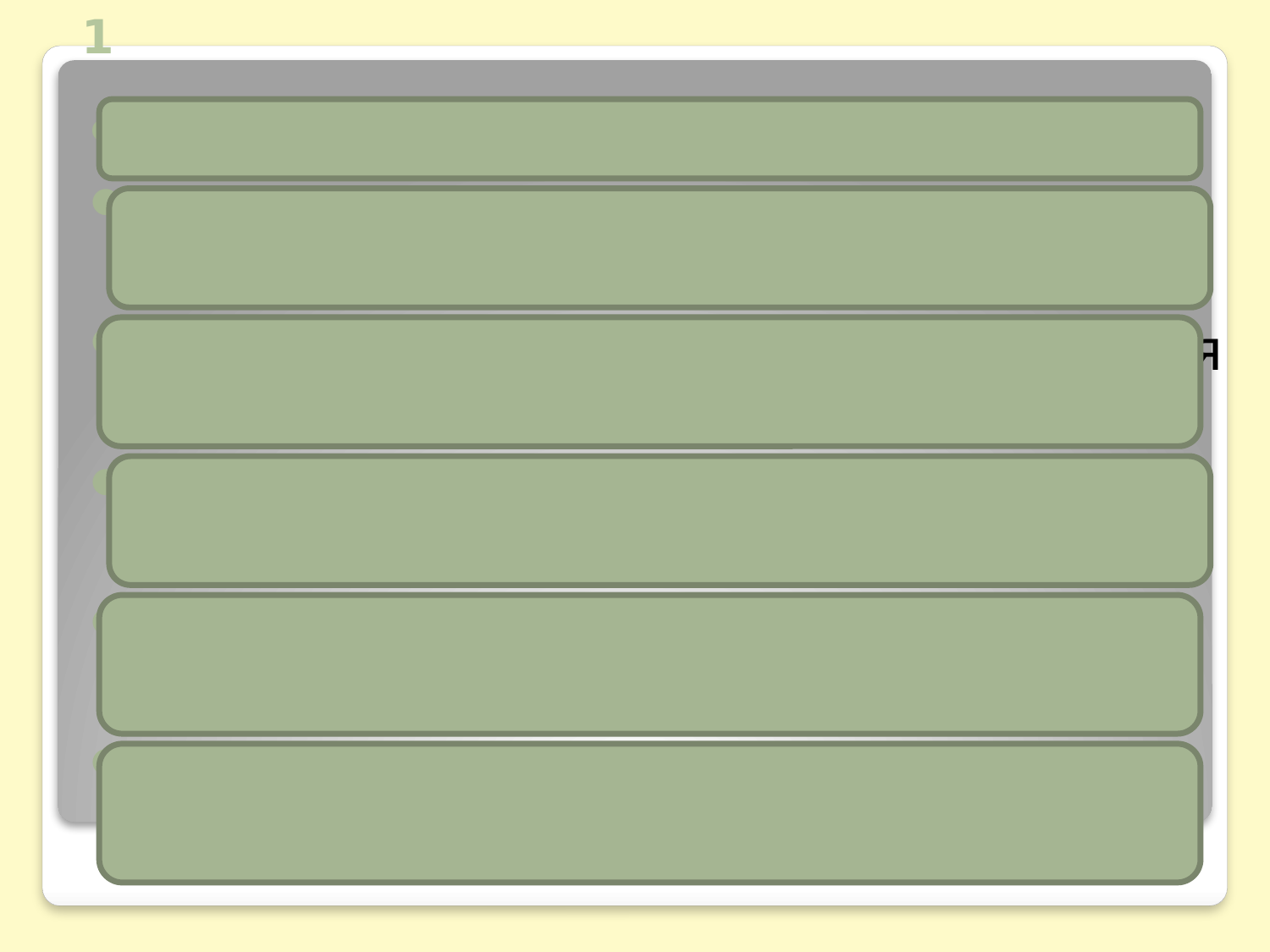

# 1
1.  Радость, что тебя ждут
2. Чувство облегчения: «Ну, вот я и дома».
3. Раздражение: «Ну что им от меня надо, чего им не спится?»
4.Боязнь: «Как пройти тихонько, чтобы не заметили?»
5.Что-то нужно придумать, чтобы обошлось без скандала и воплей
6.Тревога: «Кому там не спится, может что-то случилось?»